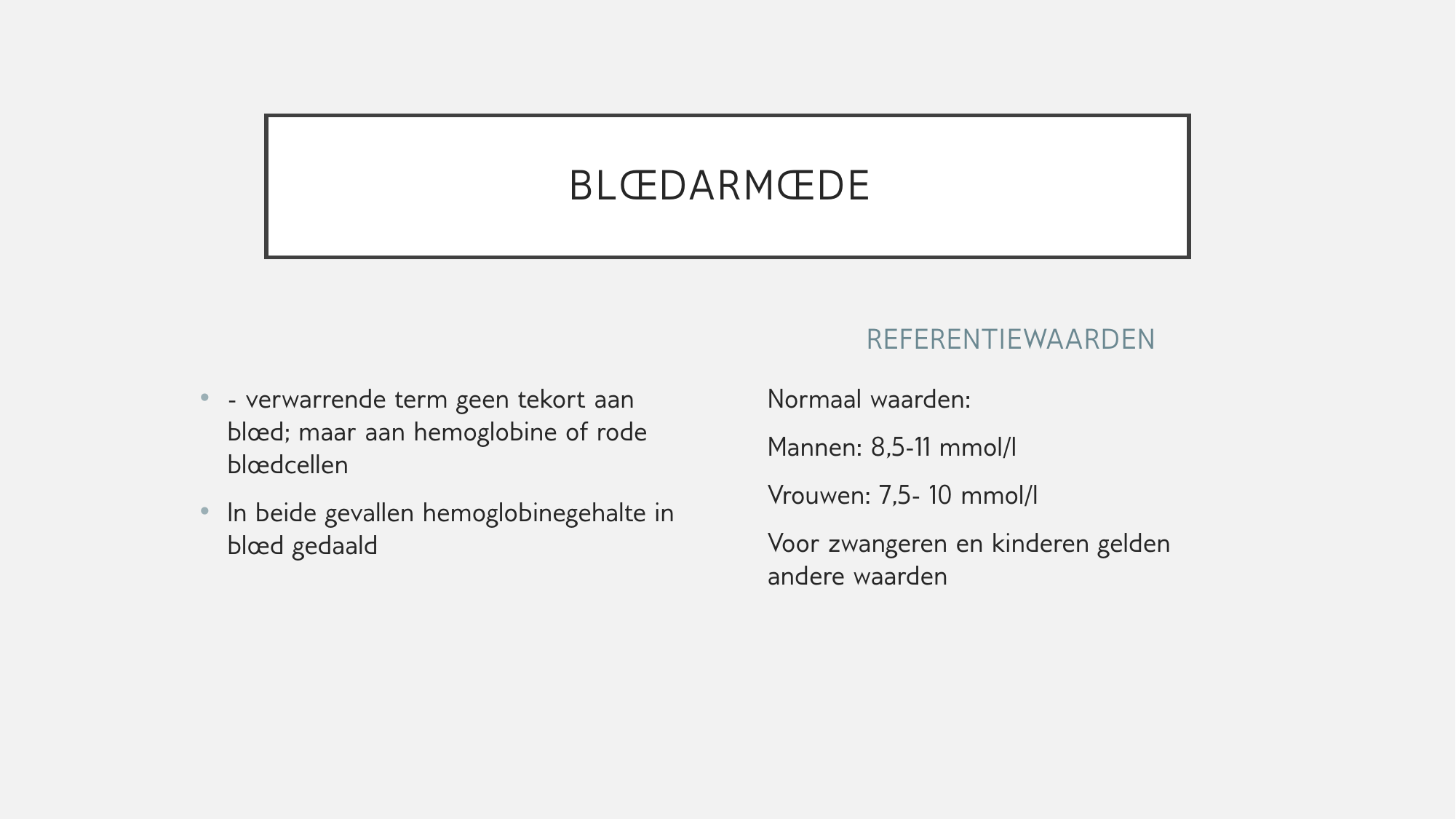

# Bloedarmoede

referentiewaarden
- verwarrende term geen tekort aan bloed; maar aan hemoglobine of rode bloedcellen
In beide gevallen hemoglobinegehalte in bloed gedaald

Normaal waarden:
Mannen: 8,5-11 mmol/l
Vrouwen: 7,5- 10 mmol/l
Voor zwangeren en kinderen gelden andere waarden